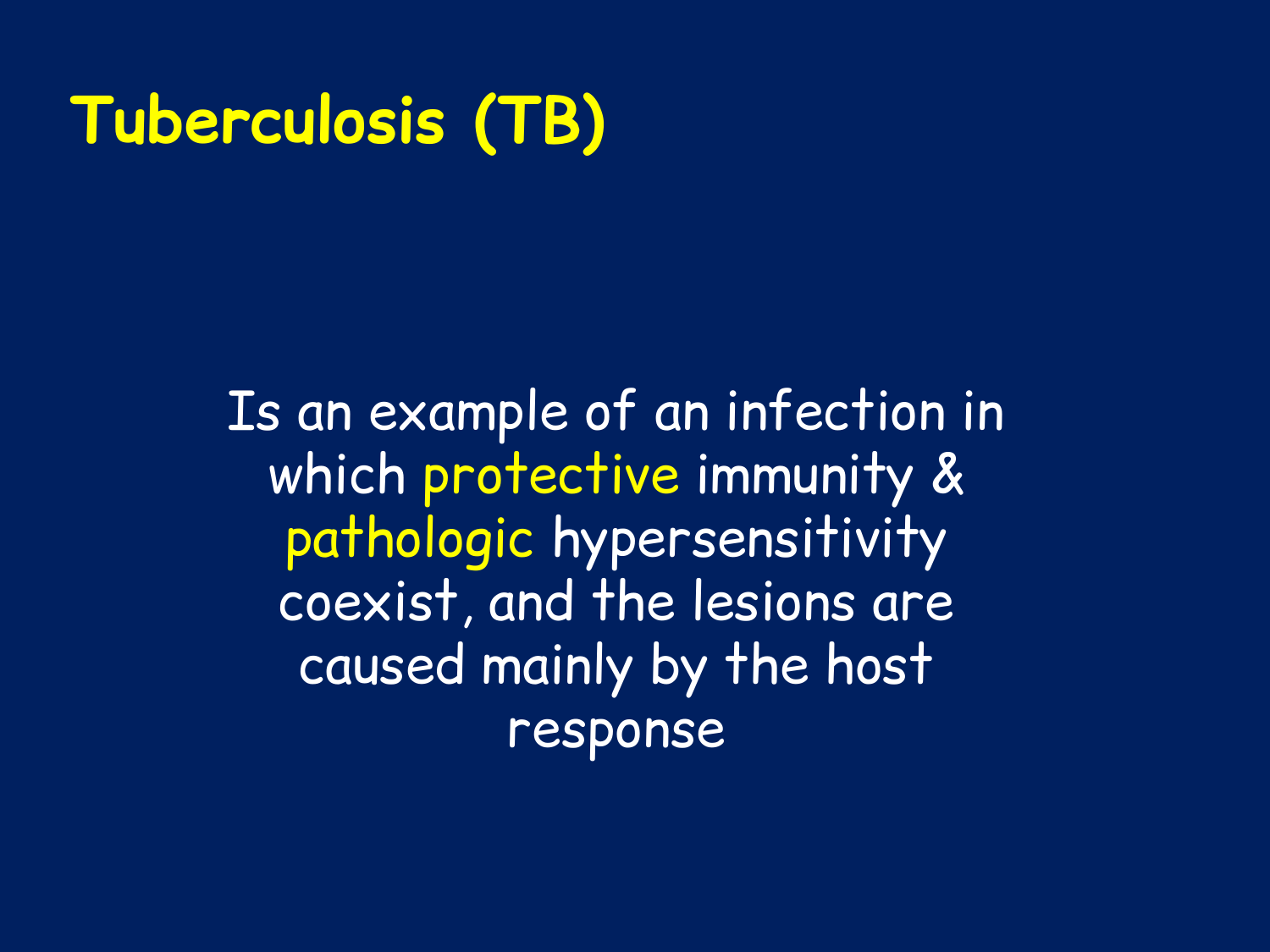

# Tuberculosis (TB)

	Is an example of an infection in which protective immunity & pathologic hypersensitivity coexist, and the lesions are caused mainly by the host response